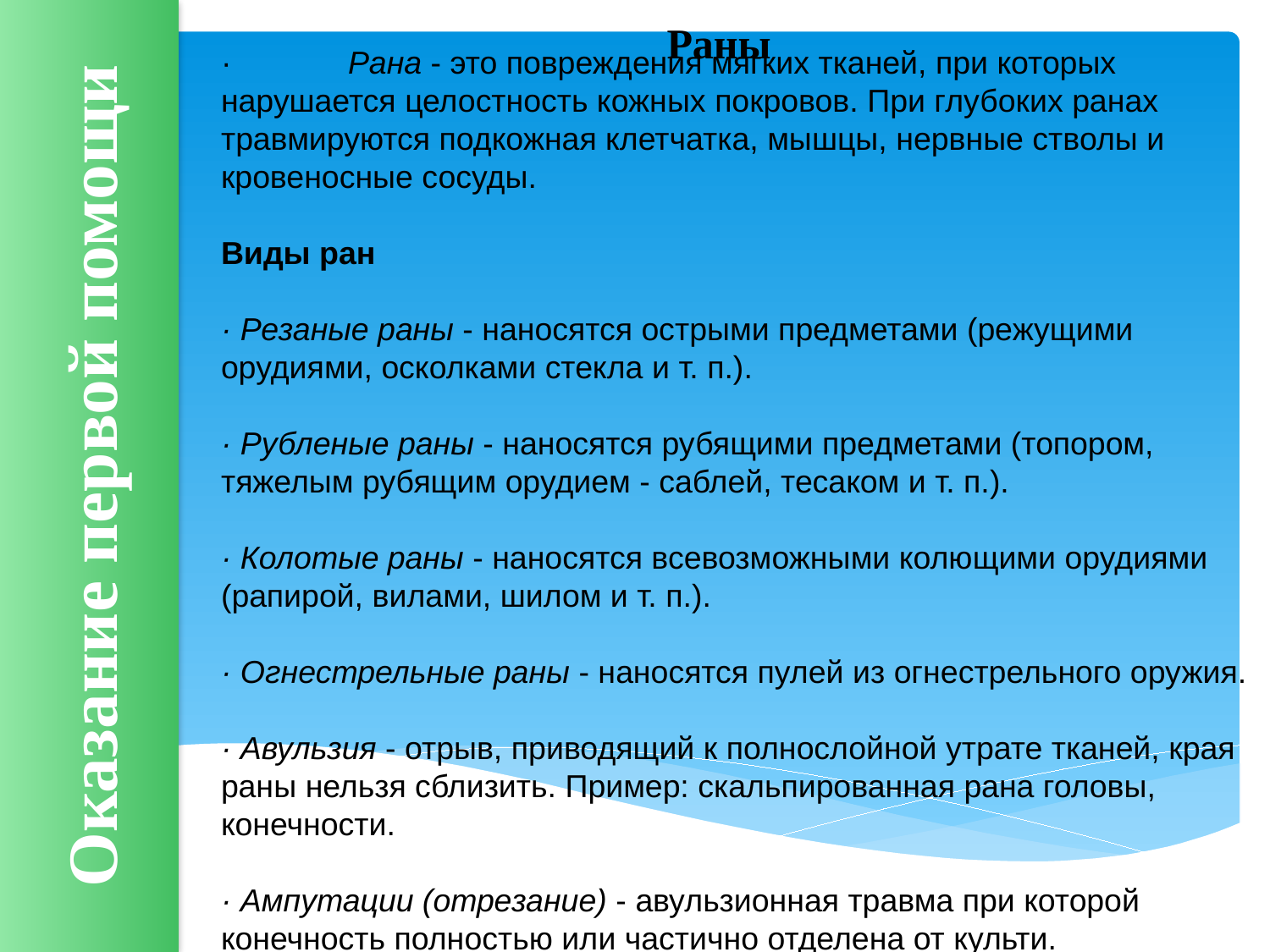

Раны

· 	Рана - это повреждения мягких тканей, при которых нарушается целостность кожных покровов. При глубоких ранах травмируются подкожная клетчатка, мышцы, нервные стволы и кровеносные сосуды.

Виды ран

· Резаные раны - наносятся острыми предметами (режущими орудиями, осколками стекла и т. п.).

· Рубленые раны - наносятся рубящими предметами (топором, тяжелым рубящим орудием - саблей, тесаком и т. п.).

· Колотые раны - наносятся всевозможными колющими орудиями (рапирой, вилами, шилом и т. п.).

· Огнестрельные раны - наносятся пулей из огнестрельного оружия.

· Авульзия - отрыв, приводящий к полнослойной утрате тканей, края раны нельзя сблизить. Пример: скальпированная рана головы, конечности.

· Ампутации (отрезание) - авульзионная травма при которой конечность полностью или частично отделена от культи.
Оказание первой помощи